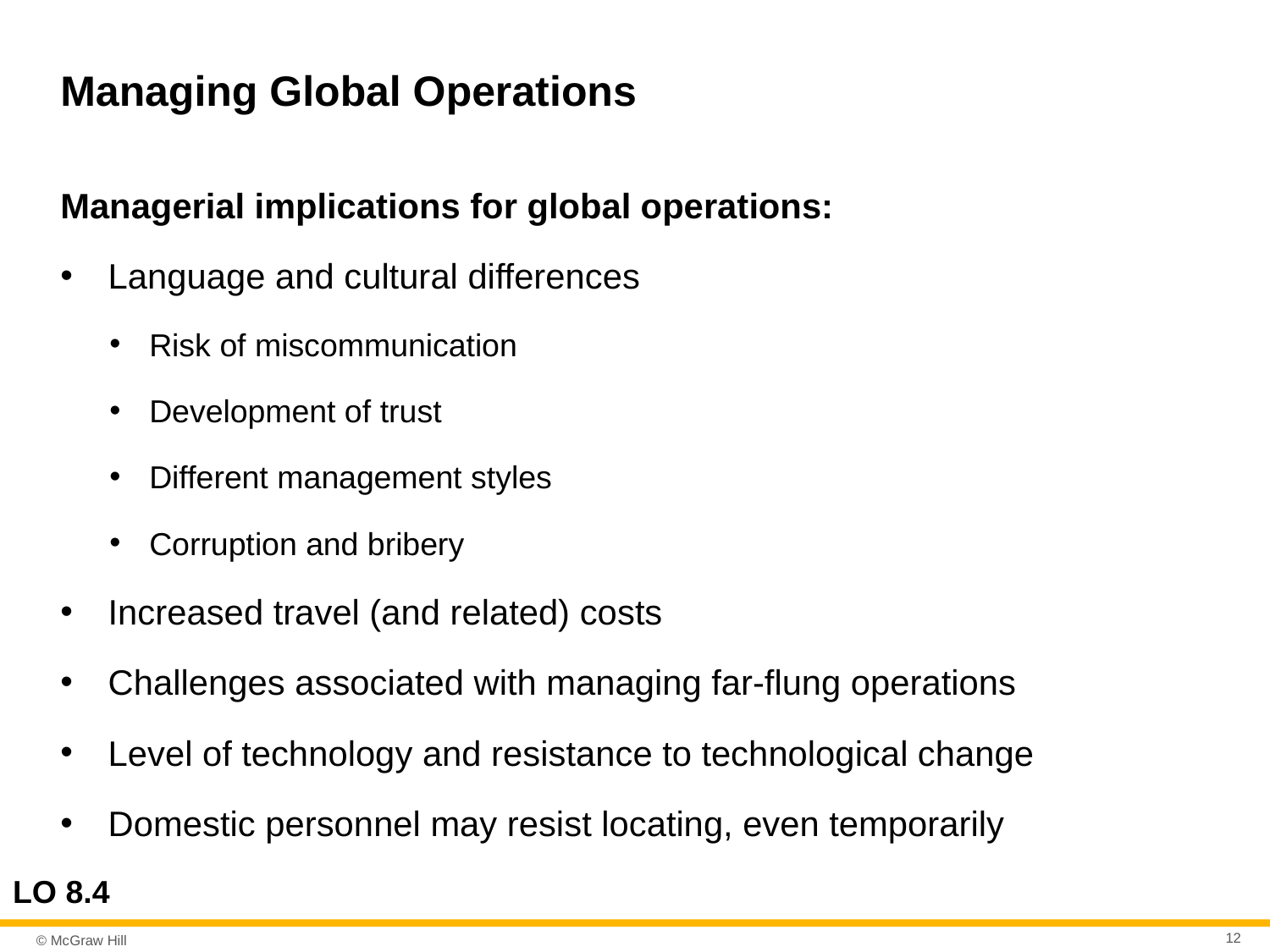

# Managing Global Operations
Managerial implications for global operations:
Language and cultural differences
Risk of miscommunication
Development of trust
Different management styles
Corruption and bribery
Increased travel (and related) costs
Challenges associated with managing far-flung operations
Level of technology and resistance to technological change
Domestic personnel may resist locating, even temporarily
LO 8.4